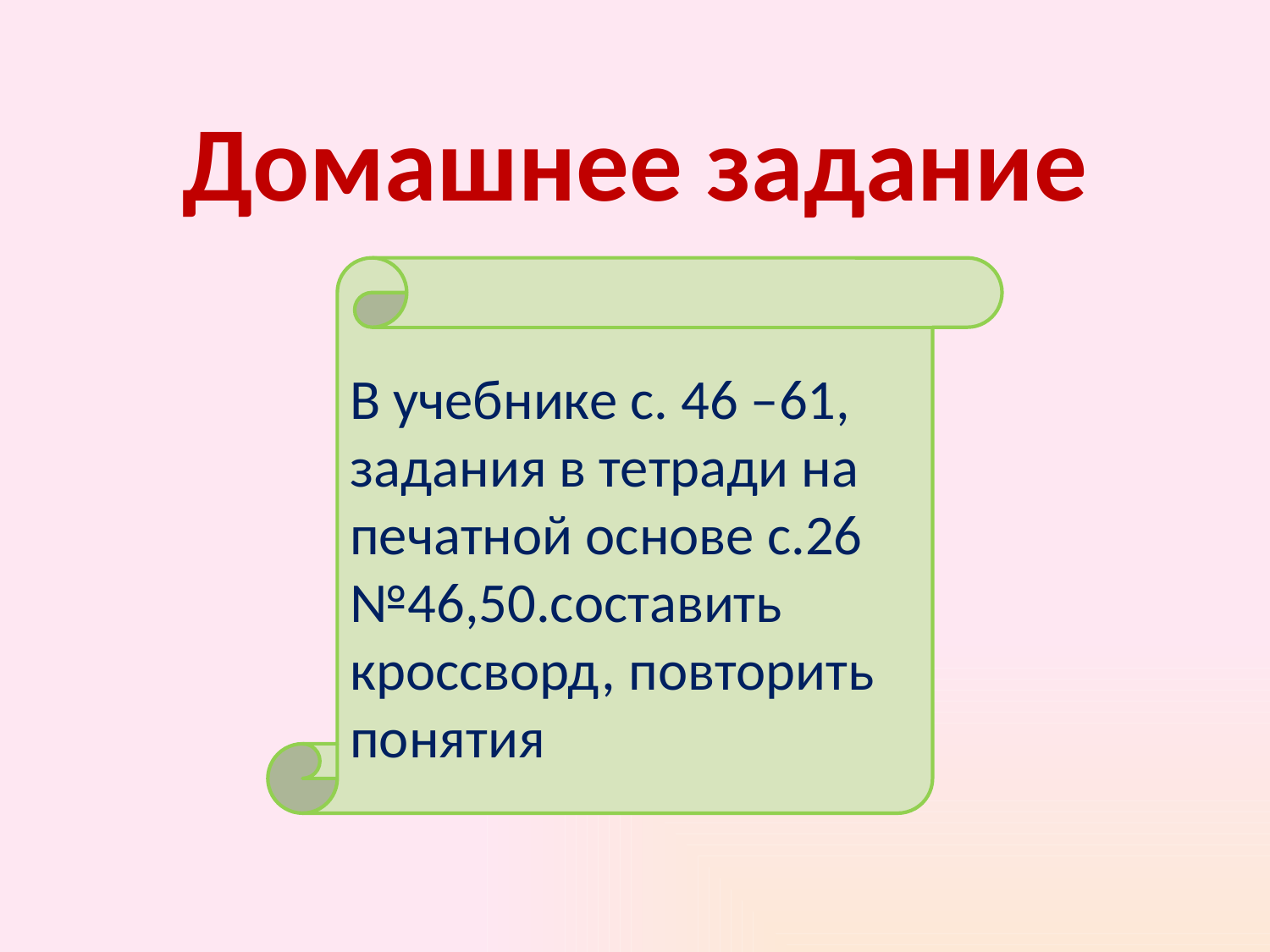

Домашнее задание

В учебнике с. 46 –61,
задания в тетради на печатной основе с.26 №46,50.составить кроссворд, повторить понятия